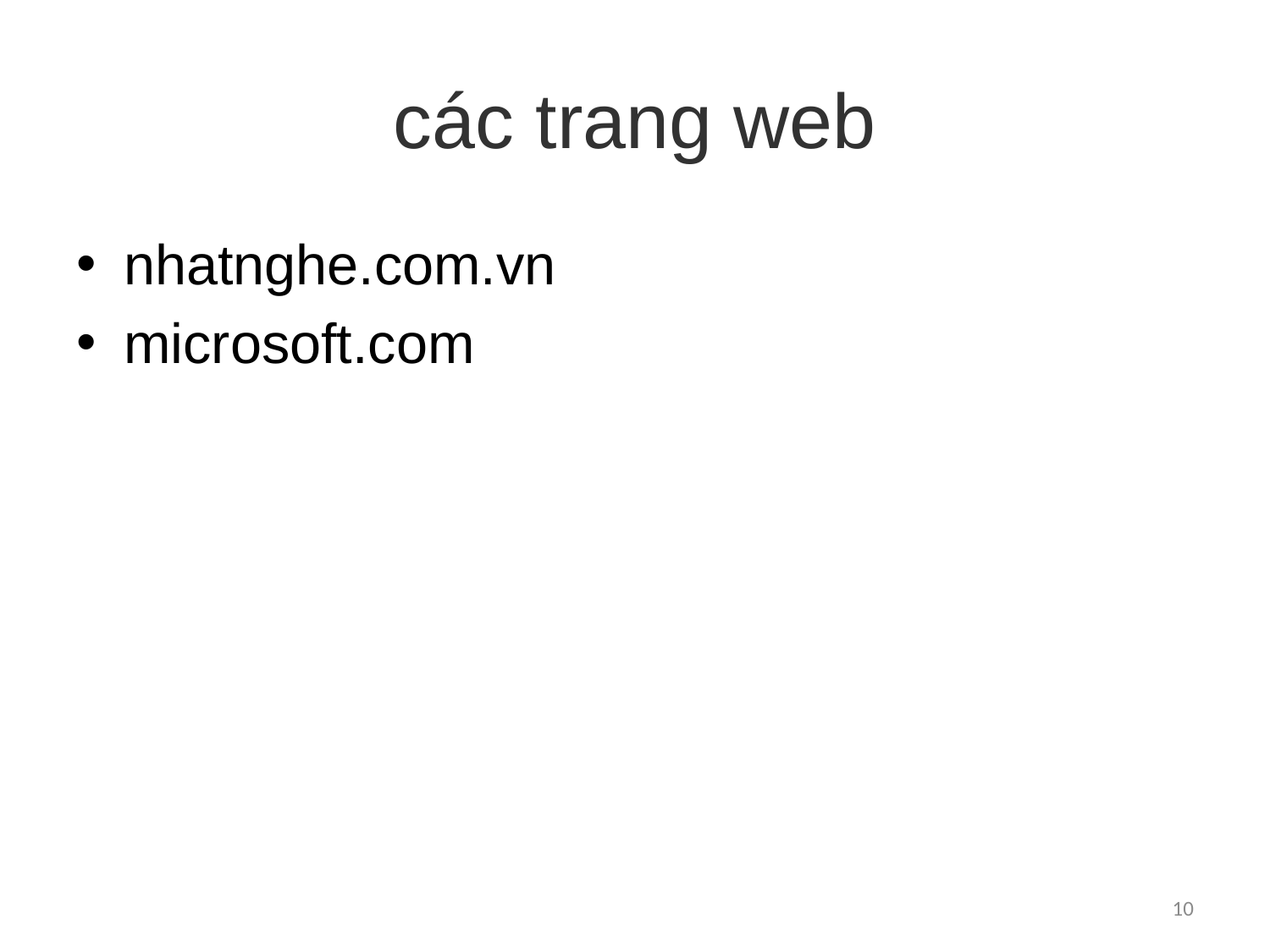

# các trang web
nhatnghe.com.vn
microsoft.com

10